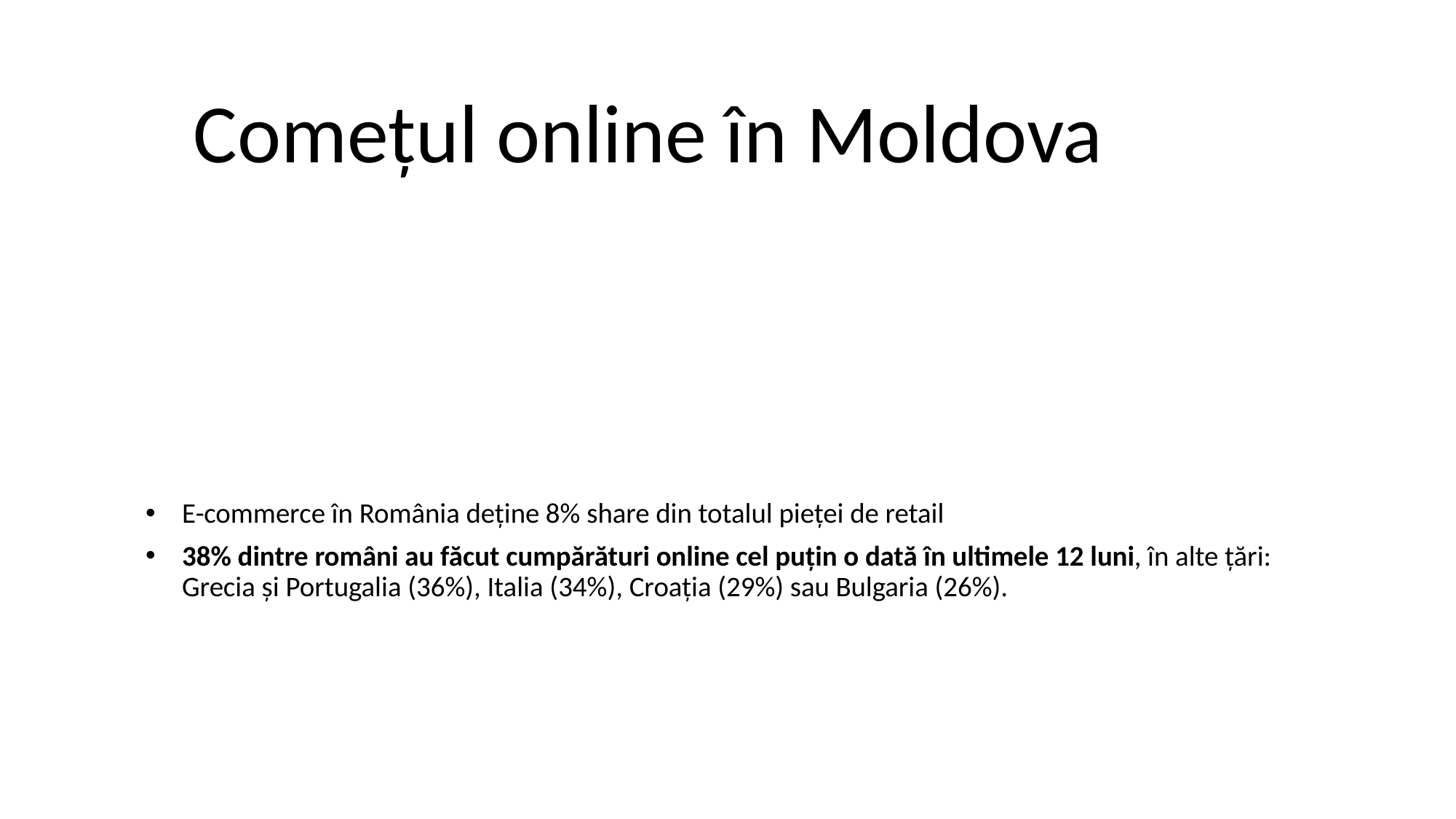

# Comețul online în Moldova

E-commerce în România deține 8% share din totalul pieței de retail
38% dintre români au făcut cumpărături online cel puțin o dată în ultimele 12 luni, în alte țări: Grecia și Portugalia (36%), Italia (34%), Croația (29%) sau Bulgaria (26%).